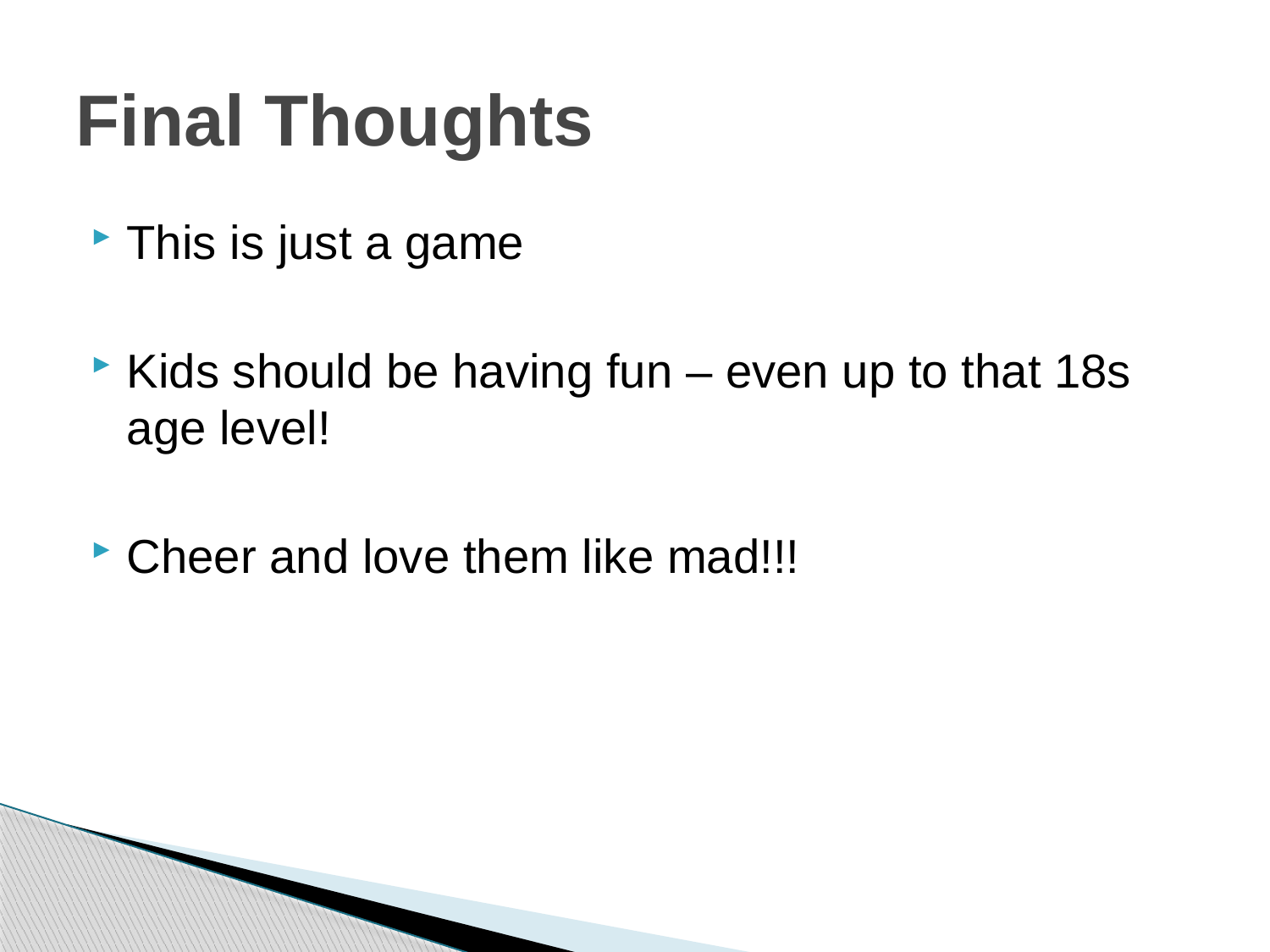

# Final Thoughts
This is just a game

Kids should be having fun – even up to that 18s age level!

Cheer and love them like mad!!!